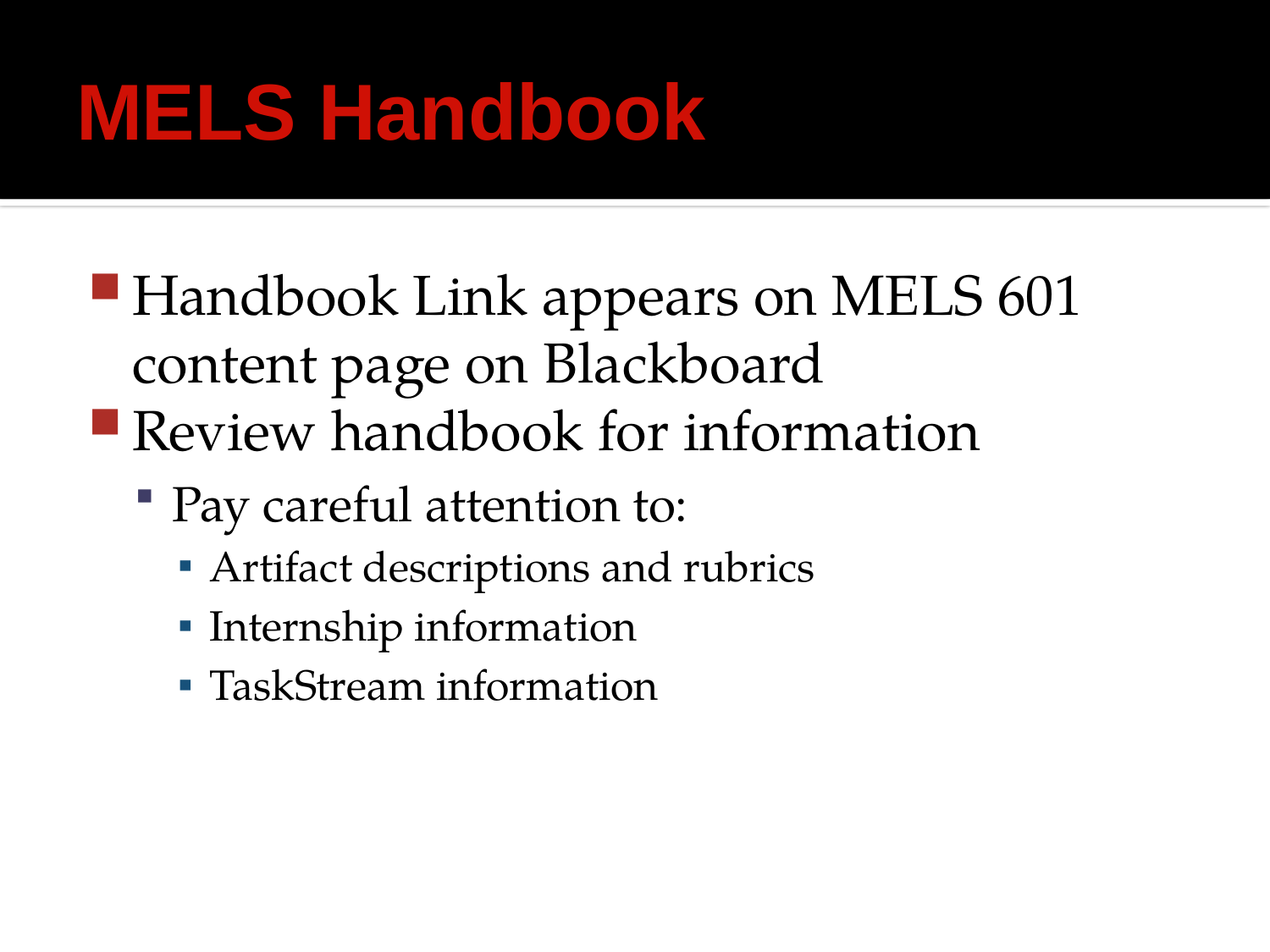

# MELS Handbook
Handbook Link appears on MELS 601 content page on Blackboard
Review handbook for information
Pay careful attention to:
Artifact descriptions and rubrics
Internship information
TaskStream information